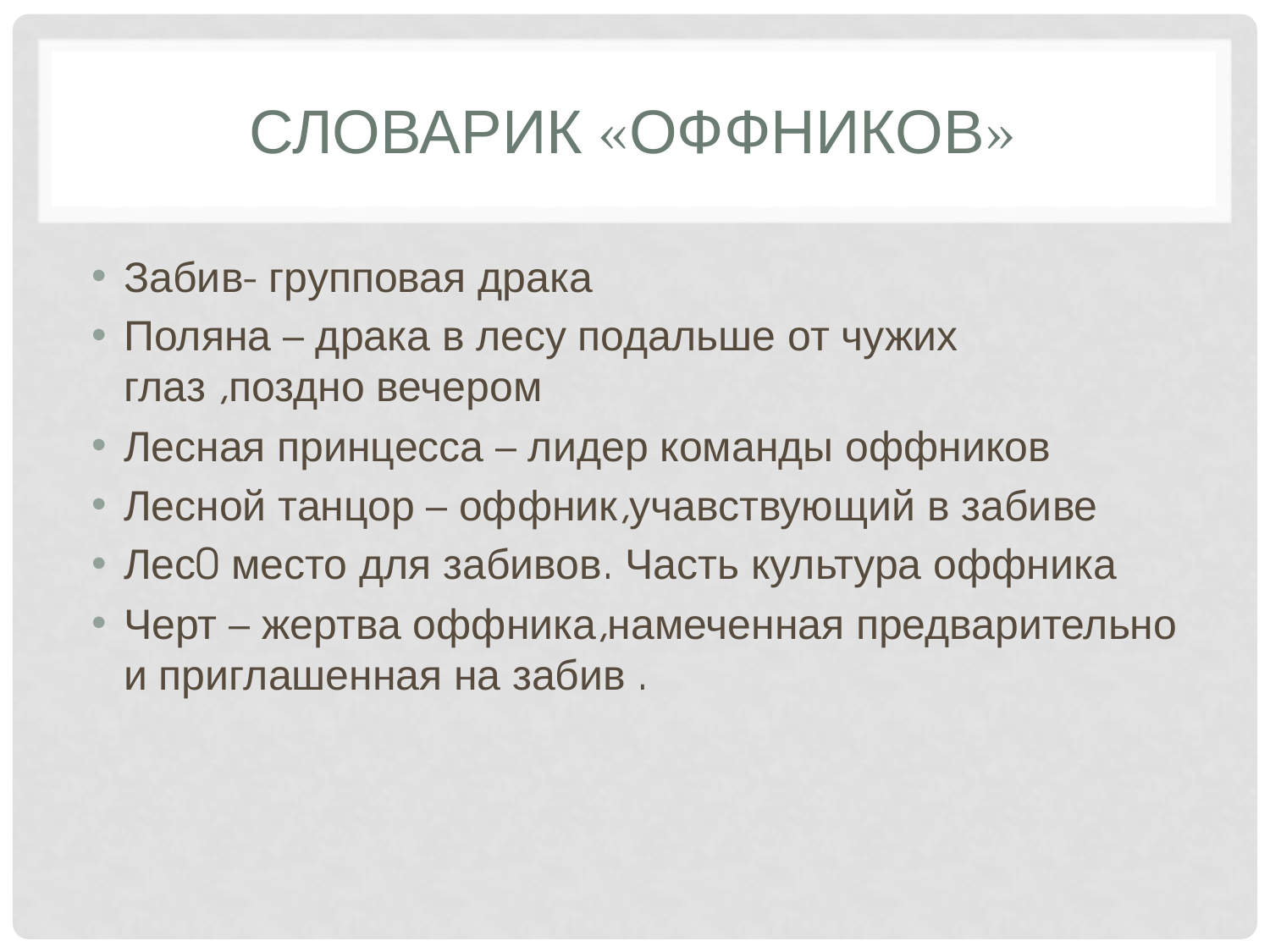

# Словарик «Оффников»
Забив- групповая драка
Поляна – драка в лесу подальше от чужих глаз ,поздно вечером
Лесная принцесса – лидер команды оффников
Лесной танцор – оффник,учавствующий в забиве
Лес0 место для забивов. Часть культура оффника
Черт – жертва оффника,намеченная предварительно и приглашенная на забив .